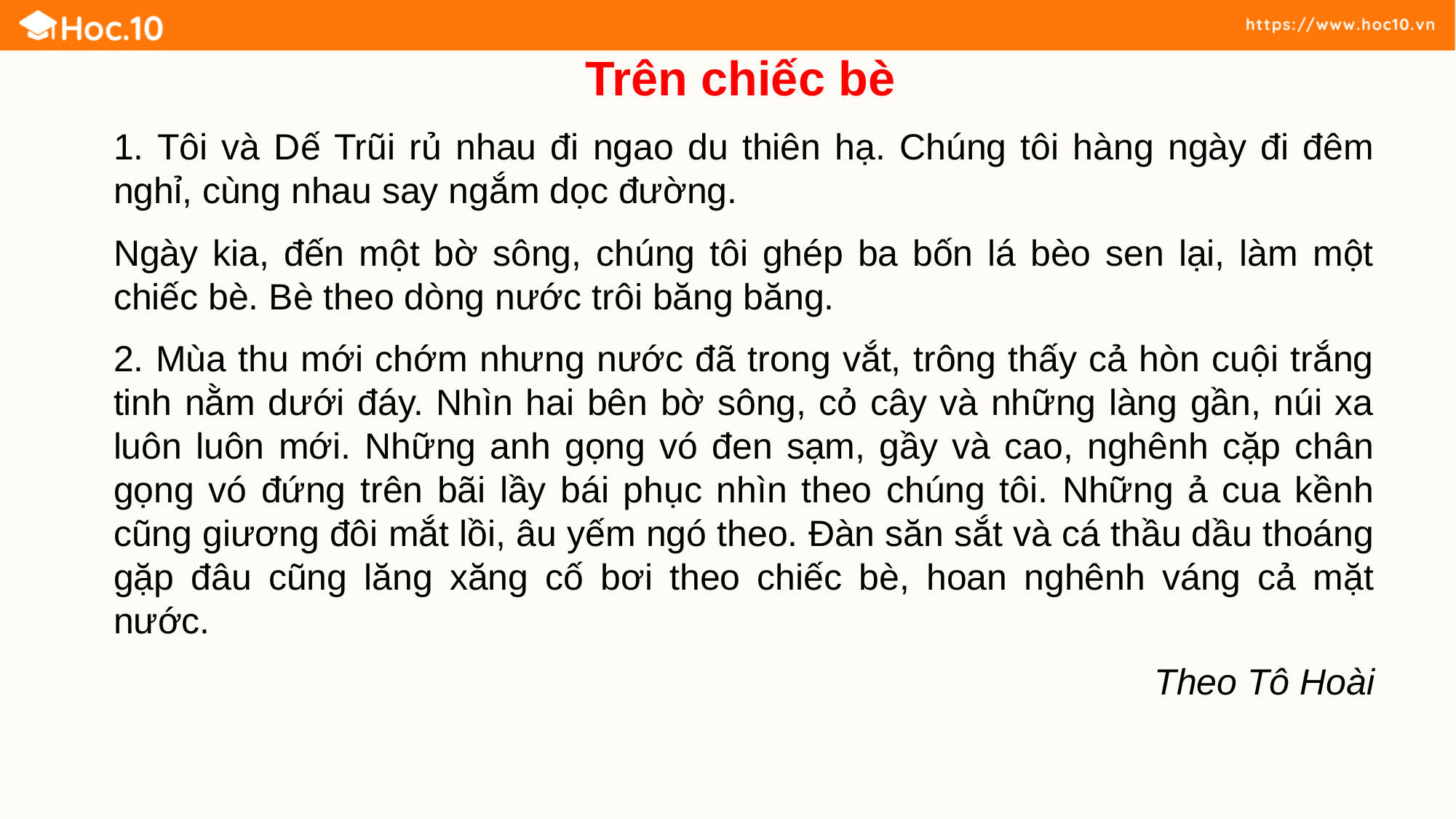

Trên chiếc bè
1. Tôi và Dế Trũi rủ nhau đi ngao du thiên hạ. Chúng tôi hàng ngày đi đêm nghỉ, cùng nhau say ngắm dọc đường.
Ngày kia, đến một bờ sông, chúng tôi ghép ba bốn lá bèo sen lại, làm một chiếc bè. Bè theo dòng nước trôi băng băng.
2. Mùa thu mới chớm nhưng nước đã trong vắt, trông thấy cả hòn cuội trắng tinh nằm dưới đáy. Nhìn hai bên bờ sông, cỏ cây và những làng gần, núi xa luôn luôn mới. Những anh gọng vó đen sạm, gầy và cao, nghênh cặp chân gọng vó đứng trên bãi lầy bái phục nhìn theo chúng tôi. Những ả cua kềnh cũng giương đôi mắt lồi, âu yếm ngó theo. Đàn săn sắt và cá thầu dầu thoáng gặp đâu cũng lăng xăng cố bơi theo chiếc bè, hoan nghênh váng cả mặt nước.
Theo Tô Hoài